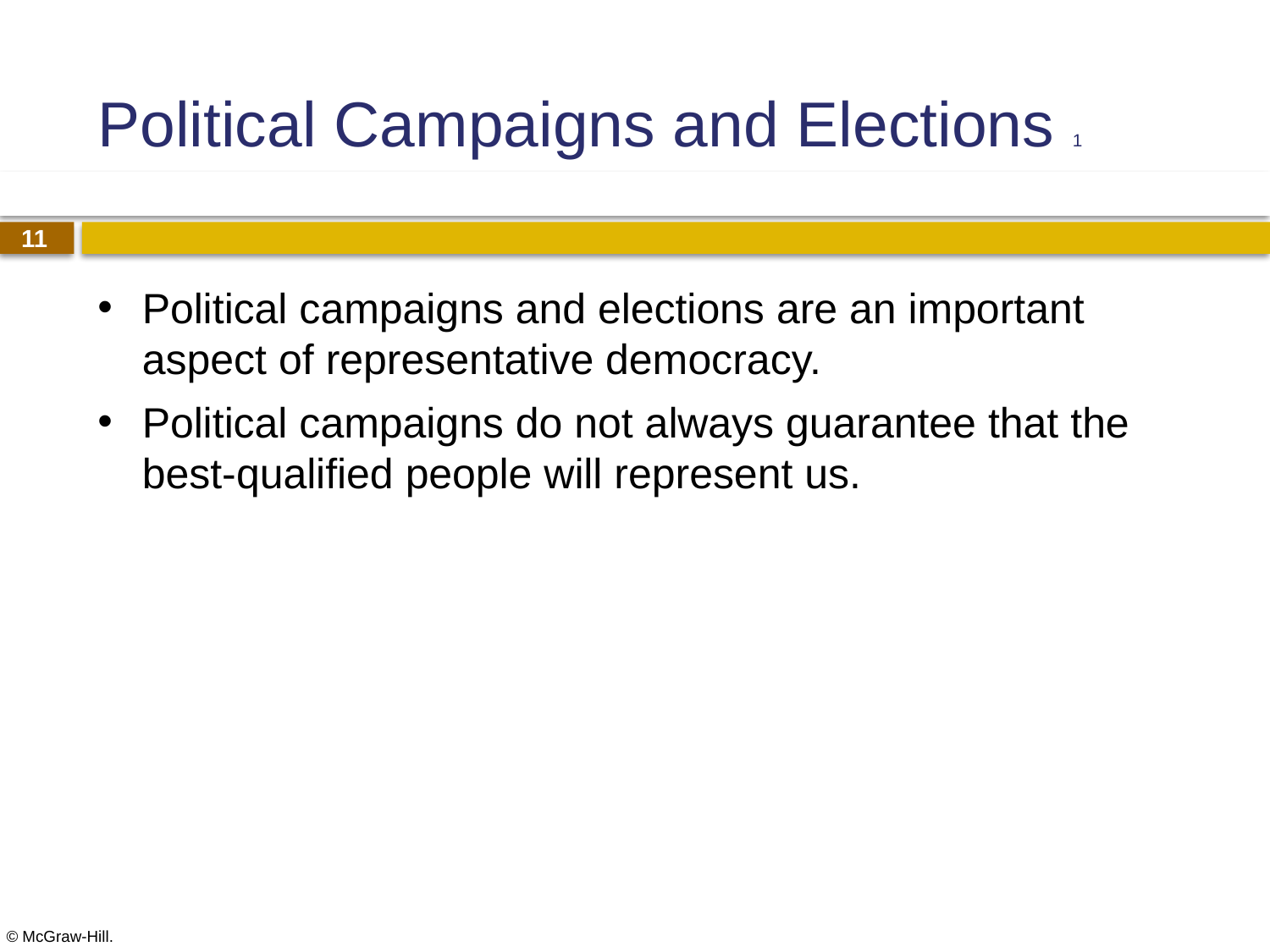

# Political Campaigns and Elections 1
Political campaigns and elections are an important aspect of representative democracy.
Political campaigns do not always guarantee that the best-qualified people will represent us.